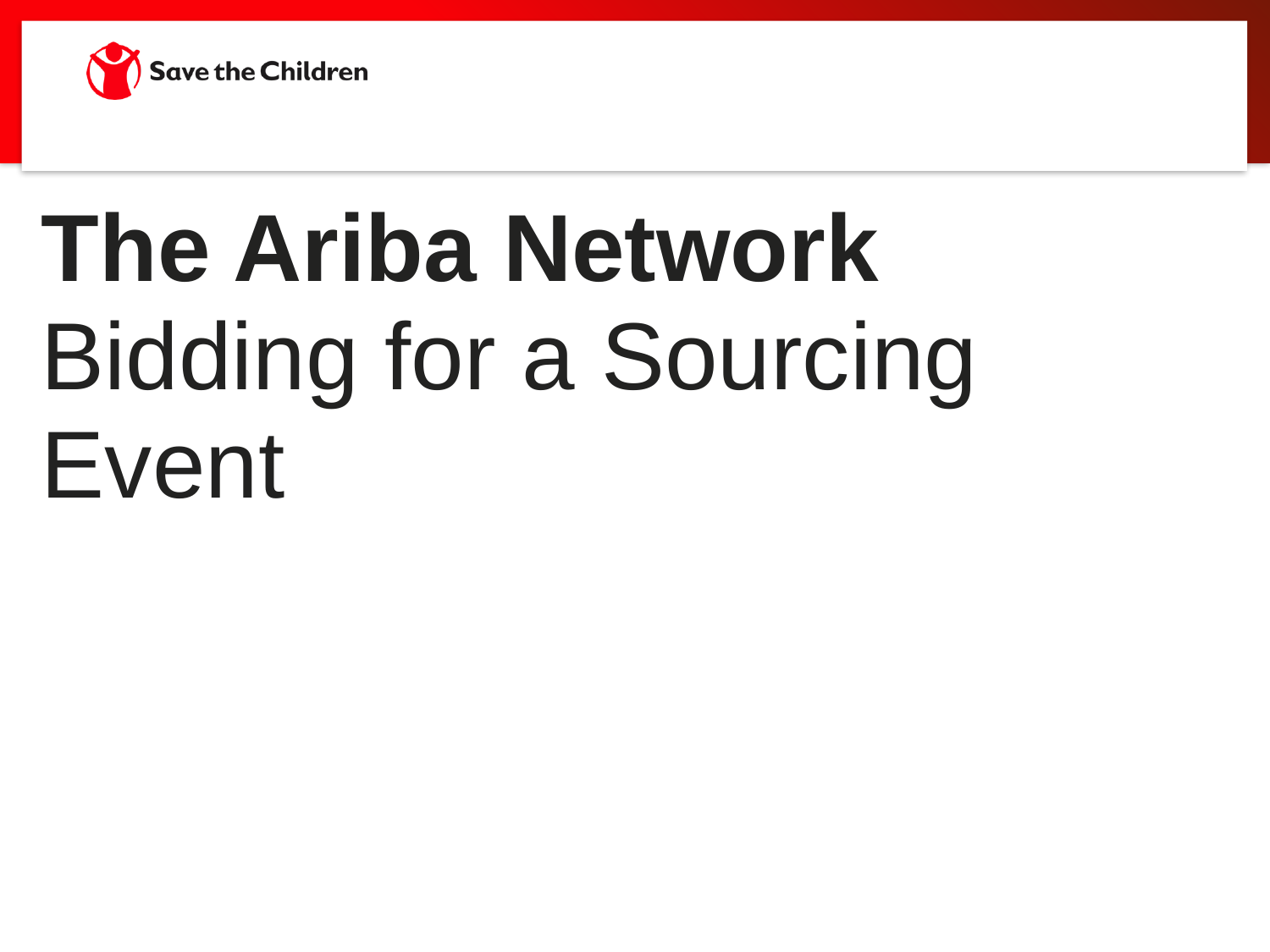

# The Ariba Network Bidding for a Sourcing Event